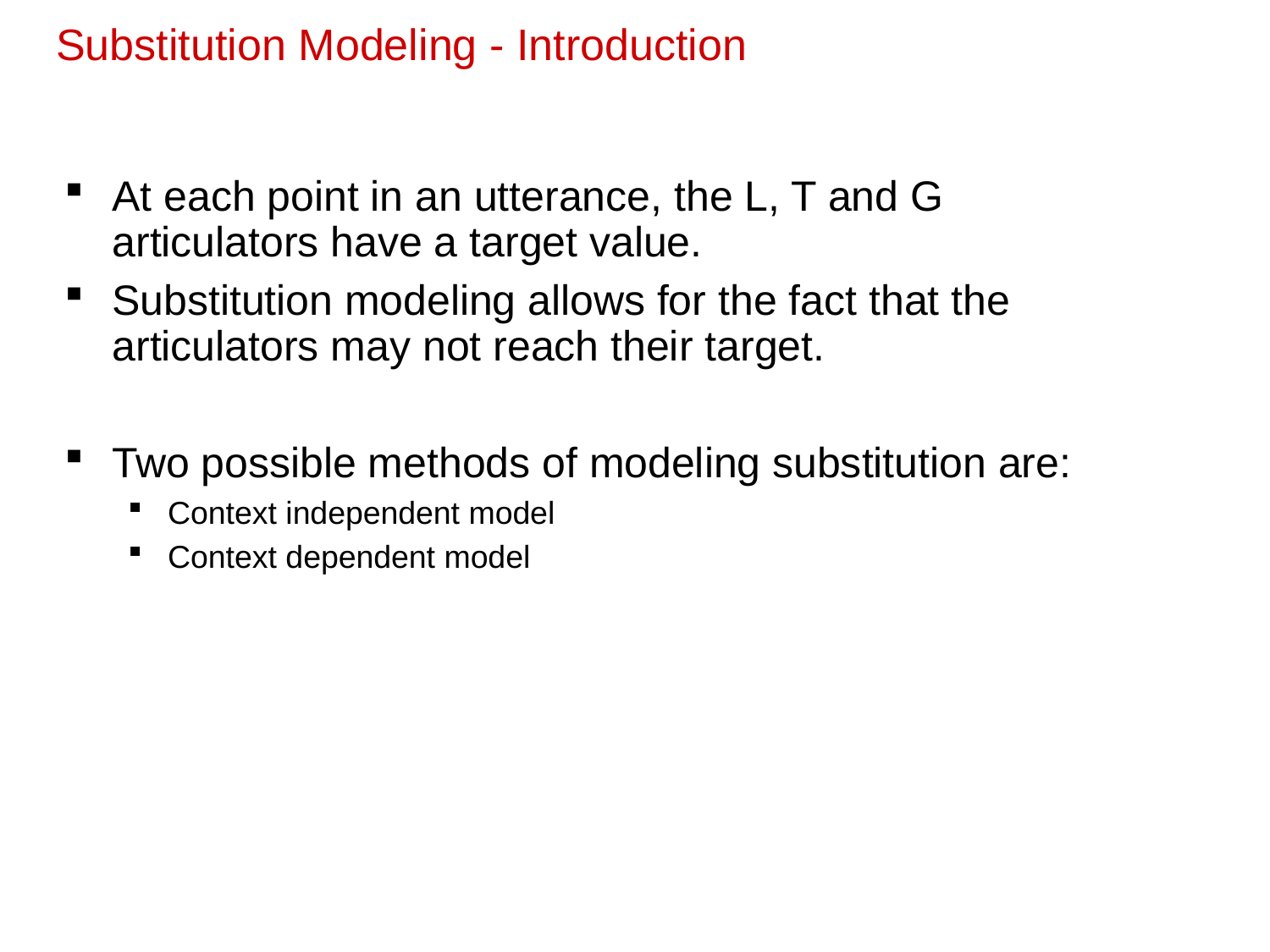

Substitution Modeling - Introduction
At each point in an utterance, the L, T and G articulators have a target value.
Substitution modeling allows for the fact that the articulators may not reach their target.

Two possible methods of modeling substitution are:
Context independent model
Context dependent model